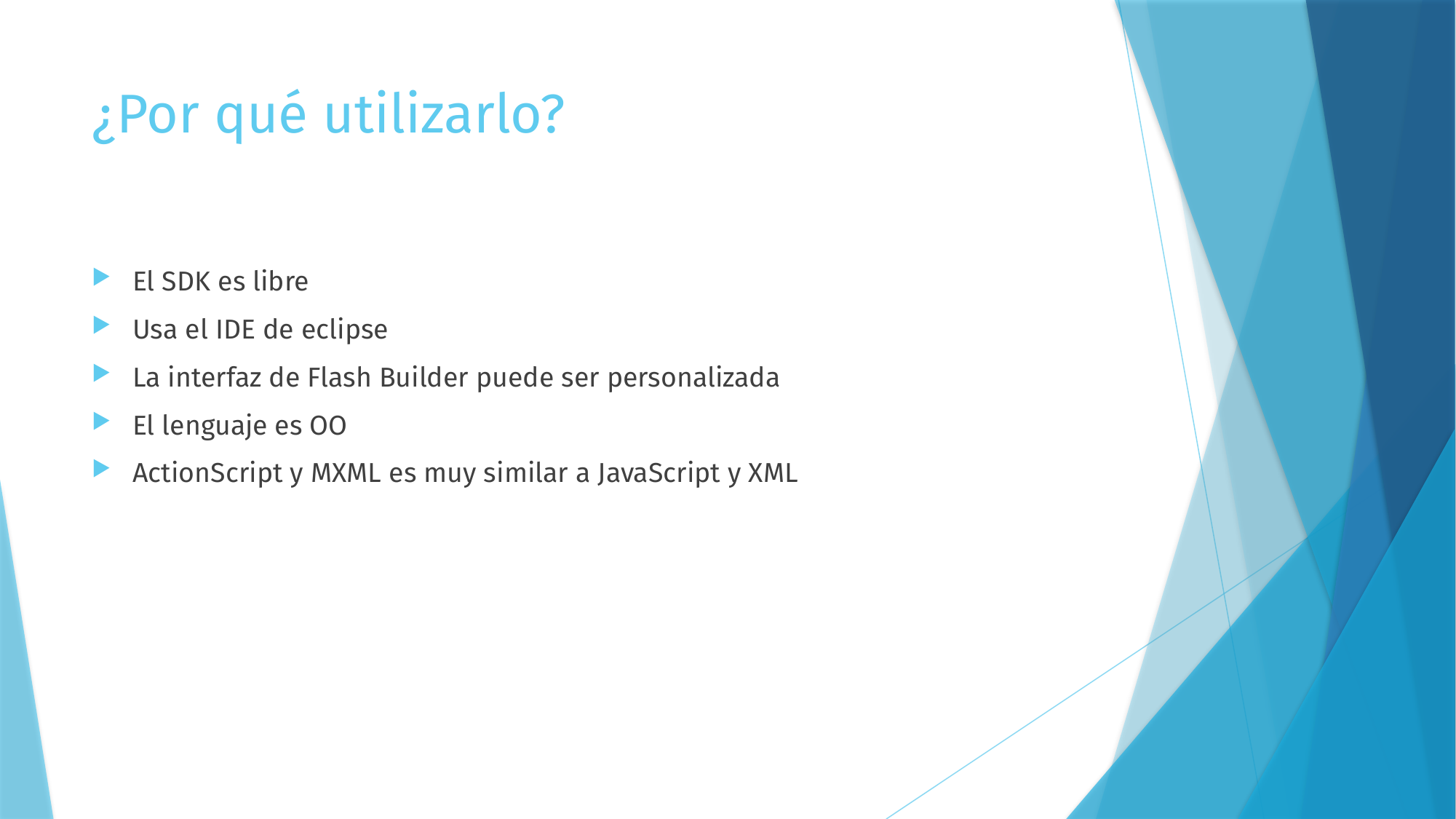

# ¿Por qué utilizarlo?
El SDK es libre
Usa el IDE de eclipse
La interfaz de Flash Builder puede ser personalizada
El lenguaje es OO
ActionScript y MXML es muy similar a JavaScript y XML